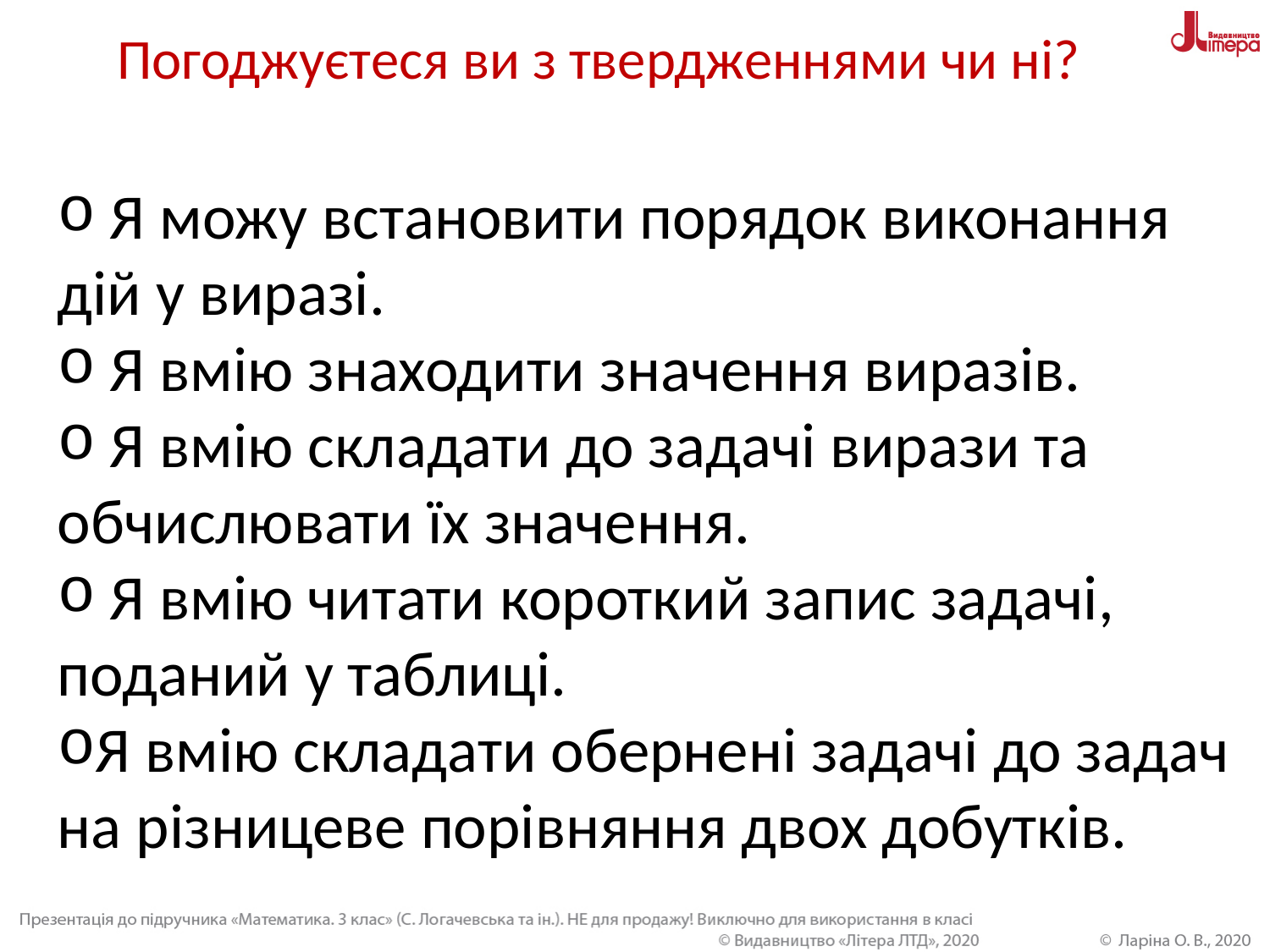

Погоджуєтеся ви з твердженнями чи ні?
 Я можу встановити порядок виконання дій у виразі.
 Я вмію знаходити значення виразів.
 Я вмію складати до задачі вирази та обчислювати їх значення.
 Я вмію читати короткий запис задачі, поданий у таблиці.
Я вмію складати обернені задачі до задач на різницеве порівняння двох добутків.